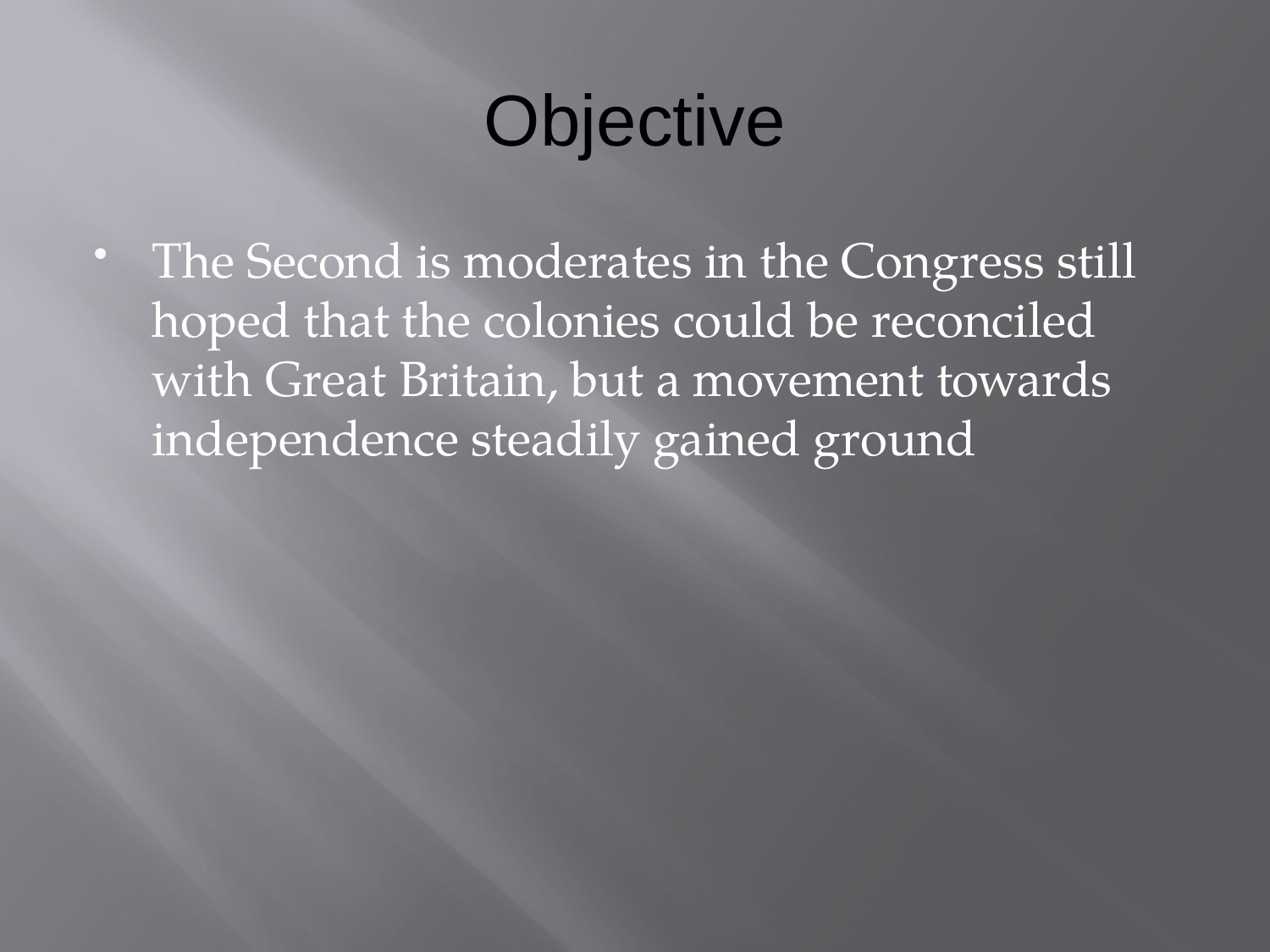

# Objective
The Second is moderates in the Congress still hoped that the colonies could be reconciled with Great Britain, but a movement towards independence steadily gained ground